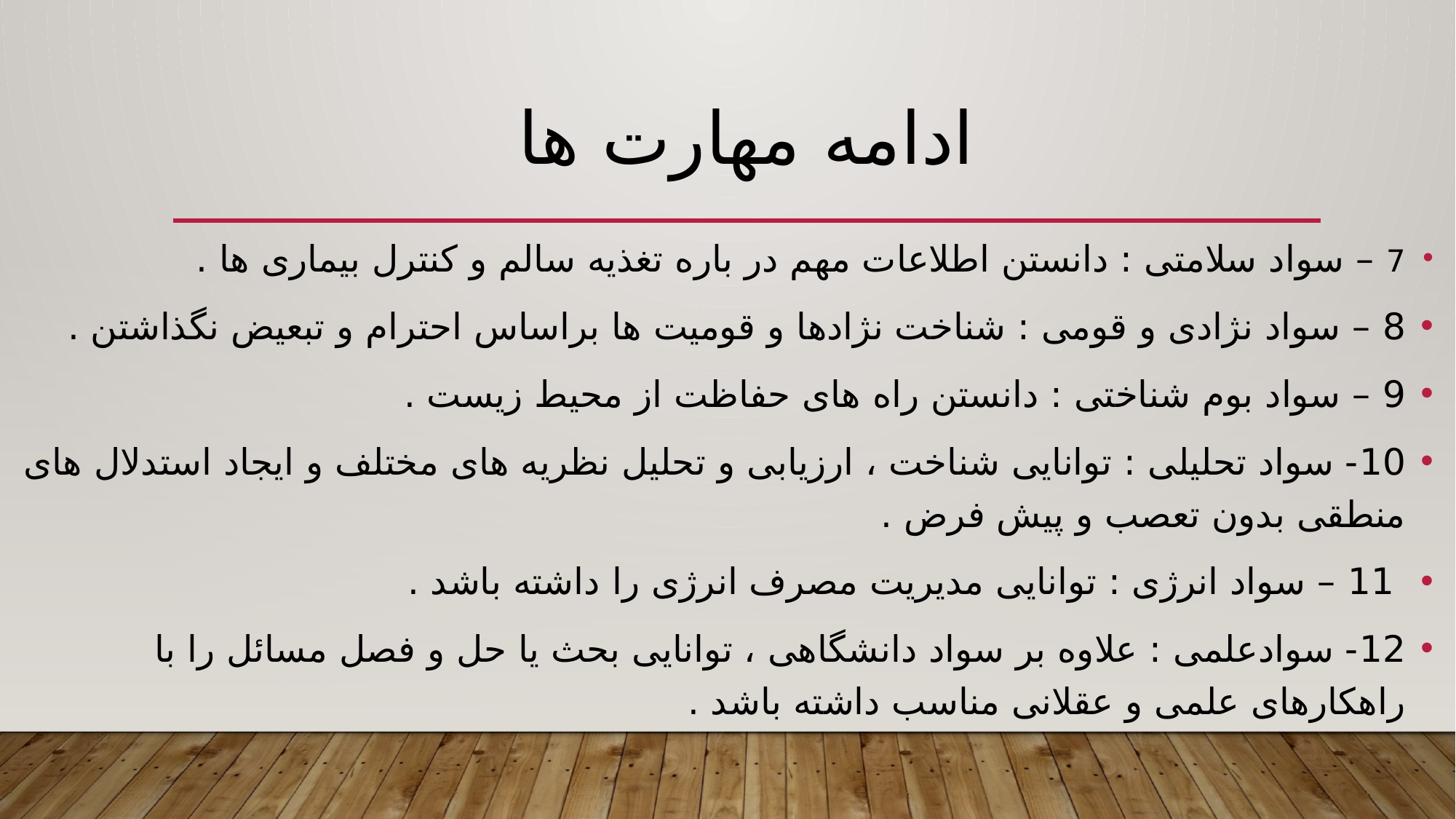

# ادامه مهارت ها
7 – سواد سلامتی : دانستن اطلاعات مهم در باره تغذیه سالم و کنترل بیماری ها .
8 – سواد نژادی و قومی : شناخت نژادها و قومیت ها براساس احترام و تبعیض نگذاشتن .
9 – سواد بوم شناختی : دانستن راه های حفاظت از محیط زیست .
10- سواد تحلیلی : توانایی شناخت ، ارزیابی و تحلیل نظریه های مختلف و ایجاد استدلال های منطقی بدون تعصب و پیش فرض .
 11 – سواد انرژی : توانایی مدیریت مصرف انرژی را داشته باشد .
12- سوادعلمی : علاوه بر سواد دانشگاهی ، توانایی بحث یا حل و فصل مسائل را با راهکارهای علمی و عقلانی مناسب داشته باشد .